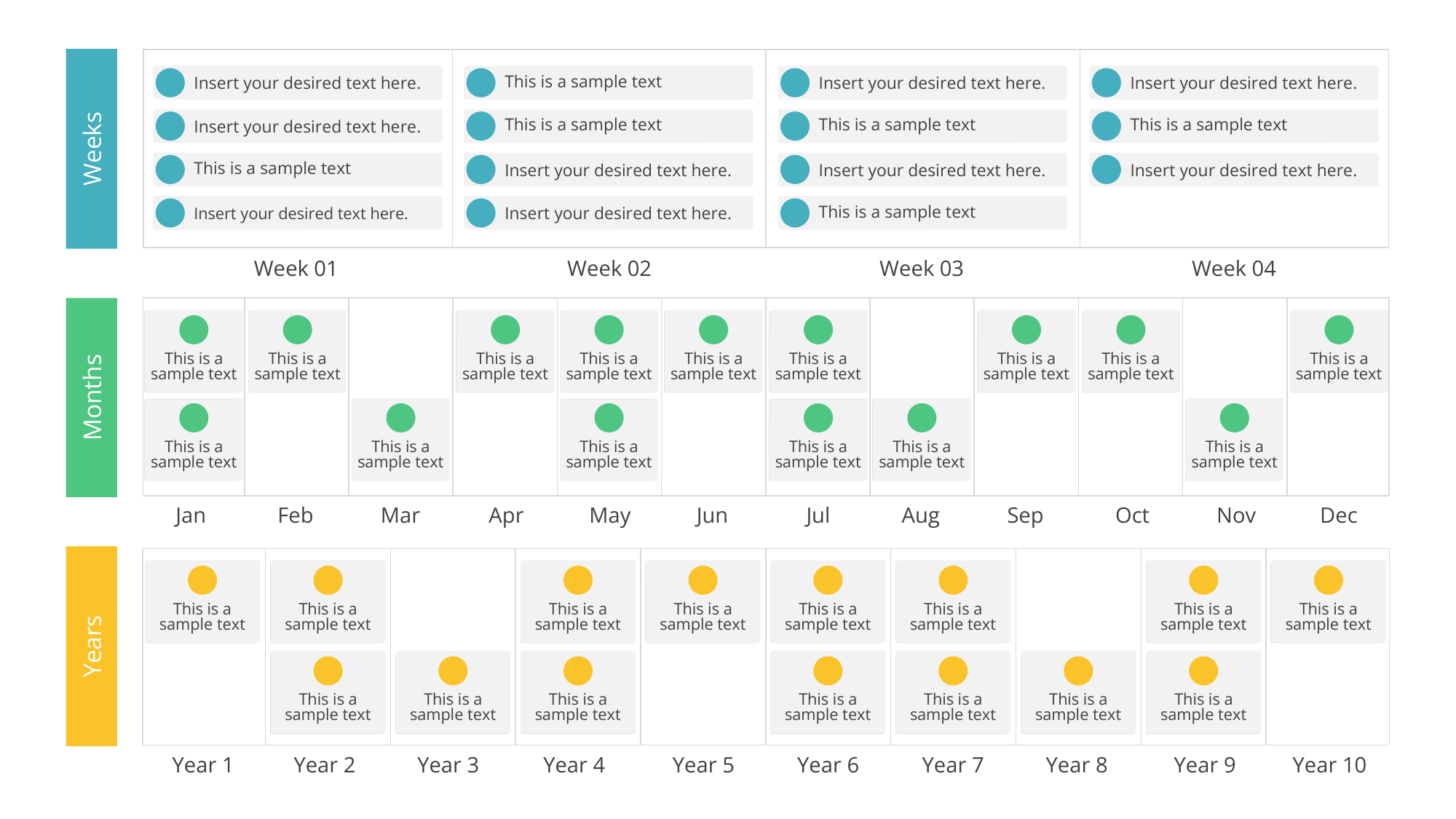

Weeks

Insert your desired text here.

This is a sample text

Insert your desired text here.

Insert your desired text here.

Insert your desired text here.

This is a sample text

This is a sample text

This is a sample text

This is a sample text

Insert your desired text here.

Insert your desired text here.

Insert your desired text here.

Insert your desired text here.

Insert your desired text here.

This is a sample text
Week 01
Week 02
Week 03
Week 04

Months

This is a sample text

This is a sample text

This is a sample text

This is a sample text

This is a sample text

This is a sample text

This is a sample text

This is a sample text

This is a sample text

This is a sample text

This is a sample text

This is a sample text

This is a sample text

This is a sample text

This is a sample text
Jan
Feb
Mar
Apr
May
Jun
Jul
Aug
Sep
Oct
Nov
Dec

This is a sample text

This is a sample text

This is a sample text

This is a sample text

This is a sample text

This is a sample text

This is a sample text

This is a sample text
Years

This is a sample text

This is a sample text

This is a sample text

This is a sample text

This is a sample text

This is a sample text

This is a sample text
Year 1
Year 2
Year 3
Year 4
Year 5
Year 6
Year 7
Year 8
Year 9
Year 10